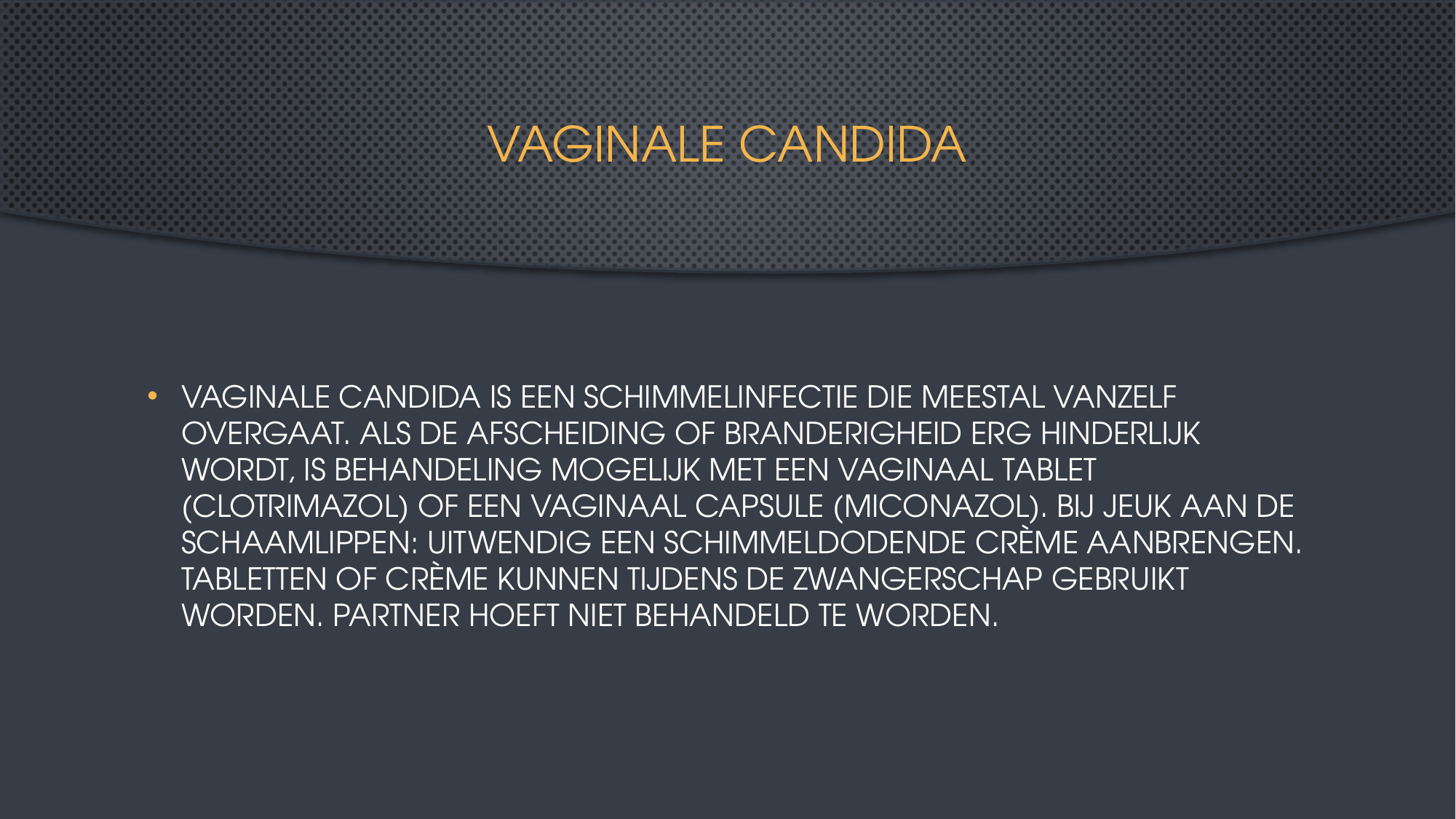

# Vaginale candida
Vaginale candida is een schimmelinfectie die meestal vanzelf overgaat. Als de afscheiding of branderigheid erg hinderlijk wordt, is behandeling mogelijk met een vaginaal tablet (clotrimazol) of een vaginaal capsule (miconazol). Bij jeuk aan de schaamlippen: uitwendig een schimmeldodende crème aanbrengen. Tabletten of crème kunnen tijdens de zwangerschap gebruikt worden. Partner hoeft niet behandeld te worden.